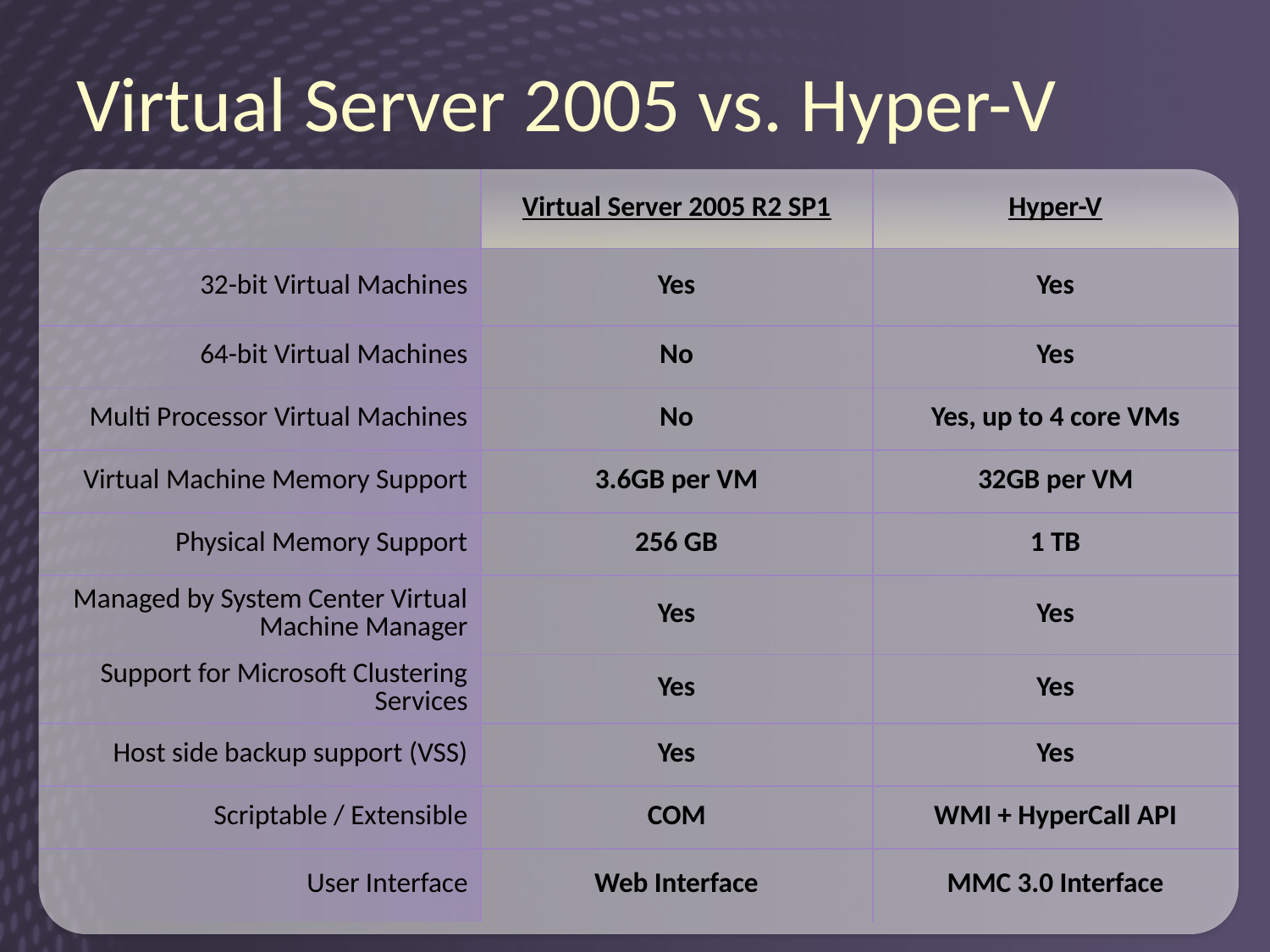

# Virtual Server 2005 vs. Hyper-V

|  | Virtual Server 2005 R2 SP1 | Hyper-V |
| --- | --- | --- |
| 32-bit Virtual Machines | Yes | Yes |
| 64-bit Virtual Machines | No | Yes |
| Multi Processor Virtual Machines | No | Yes, up to 4 core VMs |
| Virtual Machine Memory Support | 3.6GB per VM | 32GB per VM |
| Physical Memory Support | 256 GB | 1 TB |
| Managed by System Center Virtual Machine Manager | Yes | Yes |
| Support for Microsoft Clustering Services | Yes | Yes |
| Host side backup support (VSS) | Yes | Yes |
| Scriptable / Extensible | COM | WMI + HyperCall API |
| User Interface | Web Interface | MMC 3.0 Interface |